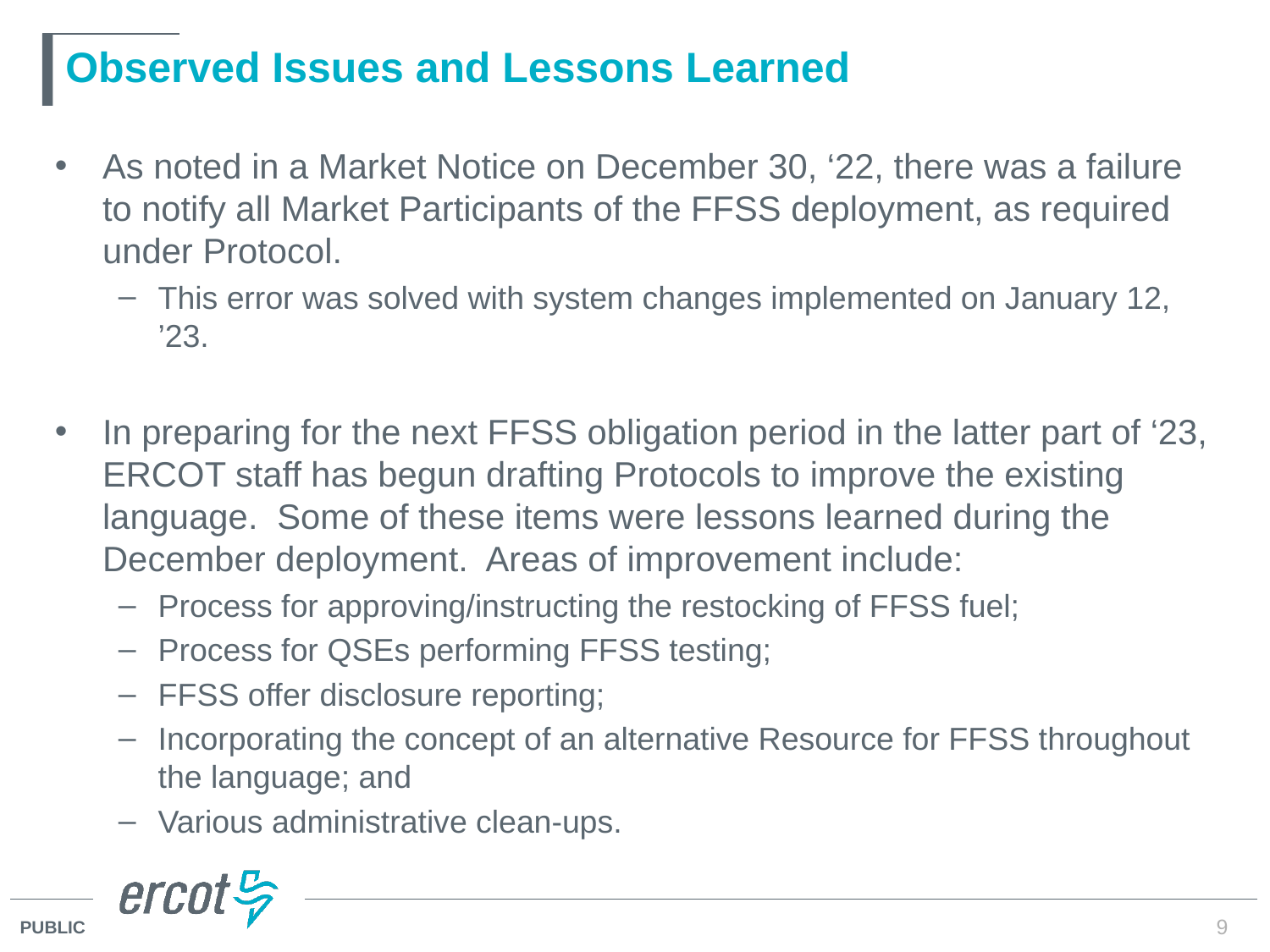

# Observed Issues and Lessons Learned
As noted in a Market Notice on December 30, ‘22, there was a failure to notify all Market Participants of the FFSS deployment, as required under Protocol.
This error was solved with system changes implemented on January 12, ’23.

In preparing for the next FFSS obligation period in the latter part of ‘23, ERCOT staff has begun drafting Protocols to improve the existing language.  Some of these items were lessons learned during the December deployment.  Areas of improvement include:
Process for approving/instructing the restocking of FFSS fuel;
Process for QSEs performing FFSS testing;
FFSS offer disclosure reporting;
Incorporating the concept of an alternative Resource for FFSS throughout the language; and
Various administrative clean-ups.
9